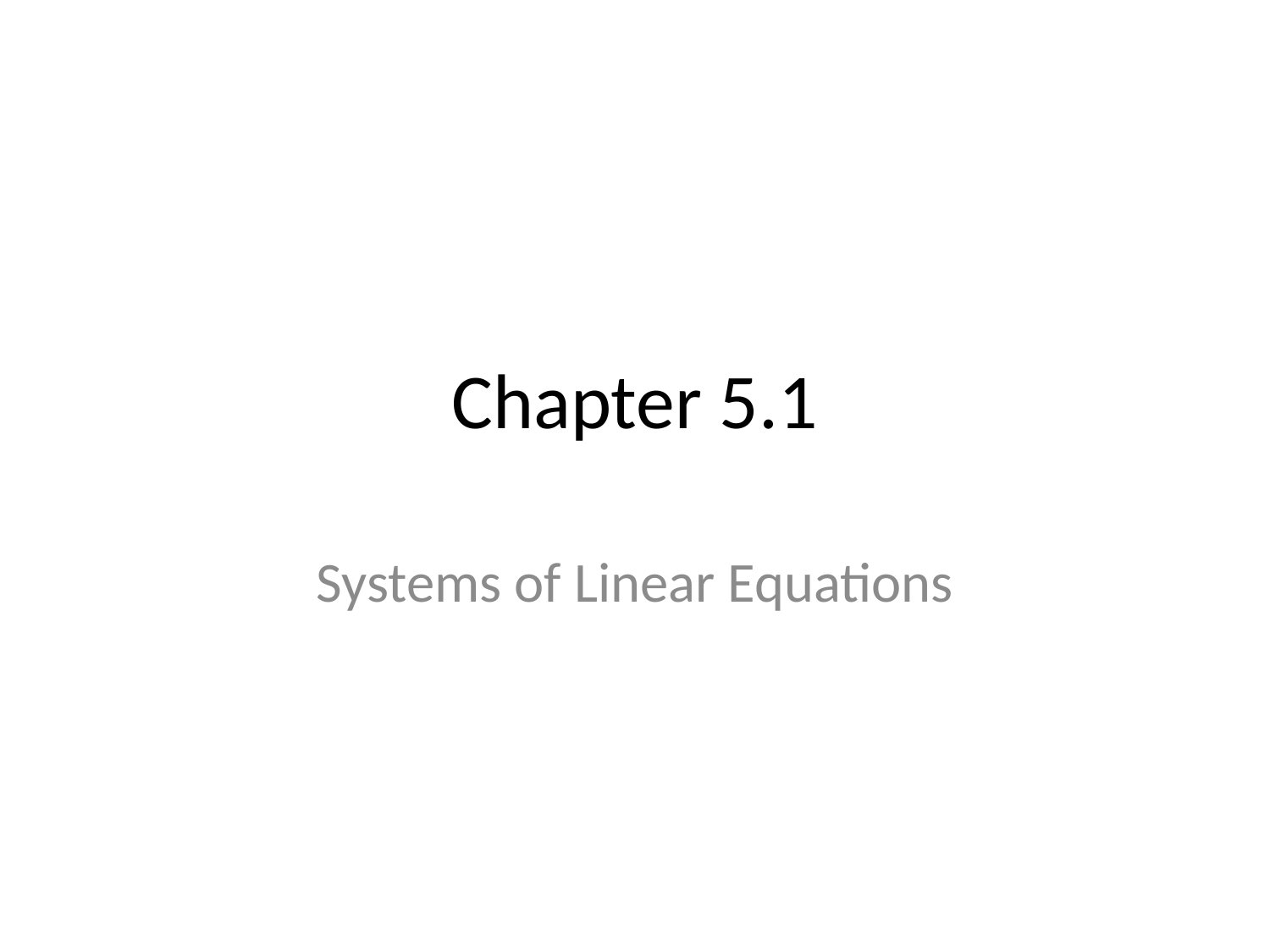

# Chapter 5.1
Systems of Linear Equations